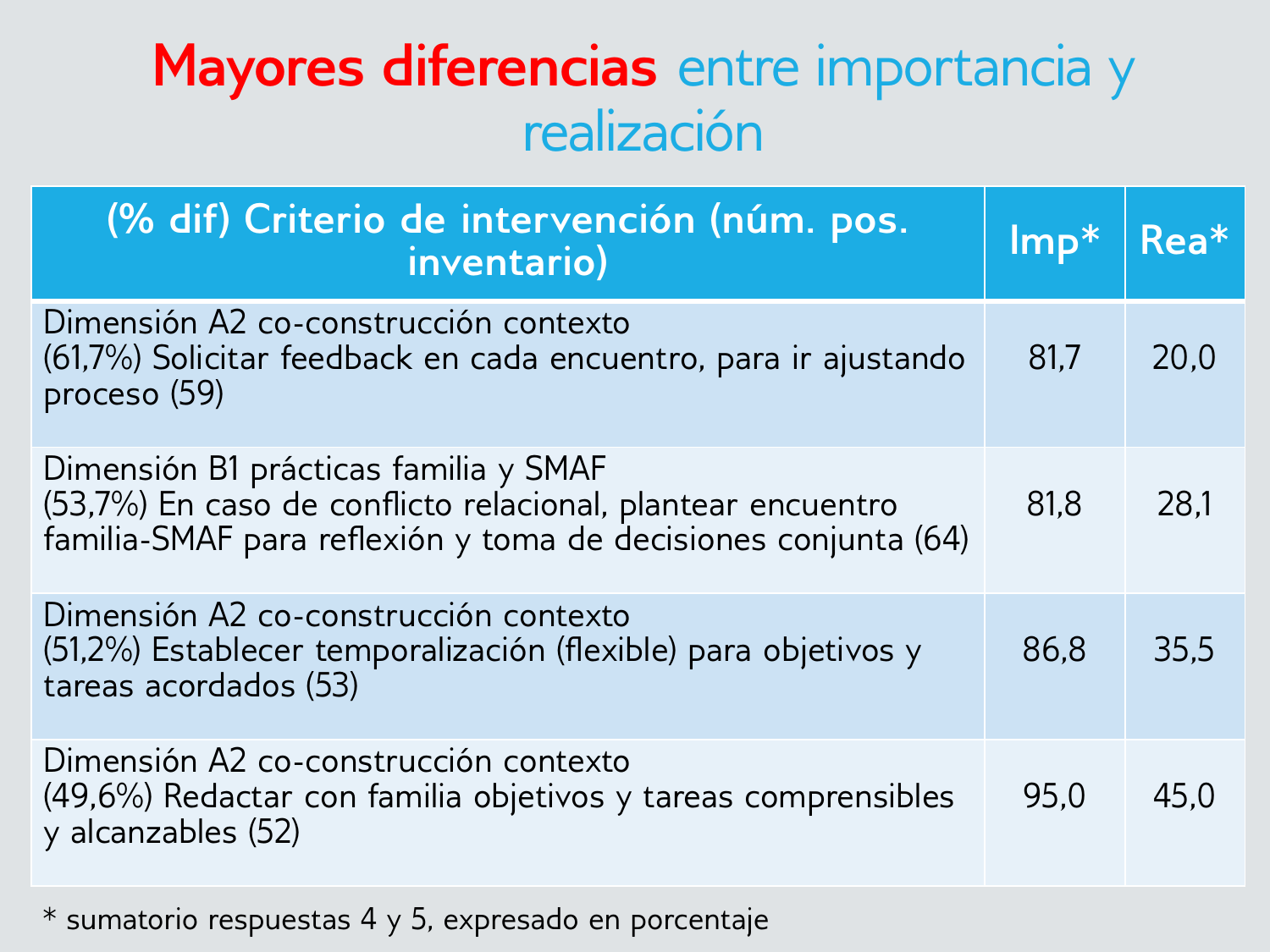

Mayores diferencias entre importancia y realización
| (% dif) Criterio de intervención (núm. pos. inventario) | Imp\* | Rea\* |
| --- | --- | --- |
| Dimensión A2 co-construcción contexto (61,7%) Solicitar feedback en cada encuentro, para ir ajustando proceso (59) | 81,7 | 20,0 |
| Dimensión B1 prácticas familia y SMAF (53,7%) En caso de conflicto relacional, plantear encuentro familia-SMAF para reflexión y toma de decisiones conjunta (64) | 81,8 | 28,1 |
| Dimensión A2 co-construcción contexto (51,2%) Establecer temporalización (flexible) para objetivos y tareas acordados (53) | 86,8 | 35,5 |
| Dimensión A2 co-construcción contexto (49,6%) Redactar con familia objetivos y tareas comprensibles y alcanzables (52) | 95,0 | 45,0 |

* sumatorio respuestas 4 y 5, expresado en porcentaje